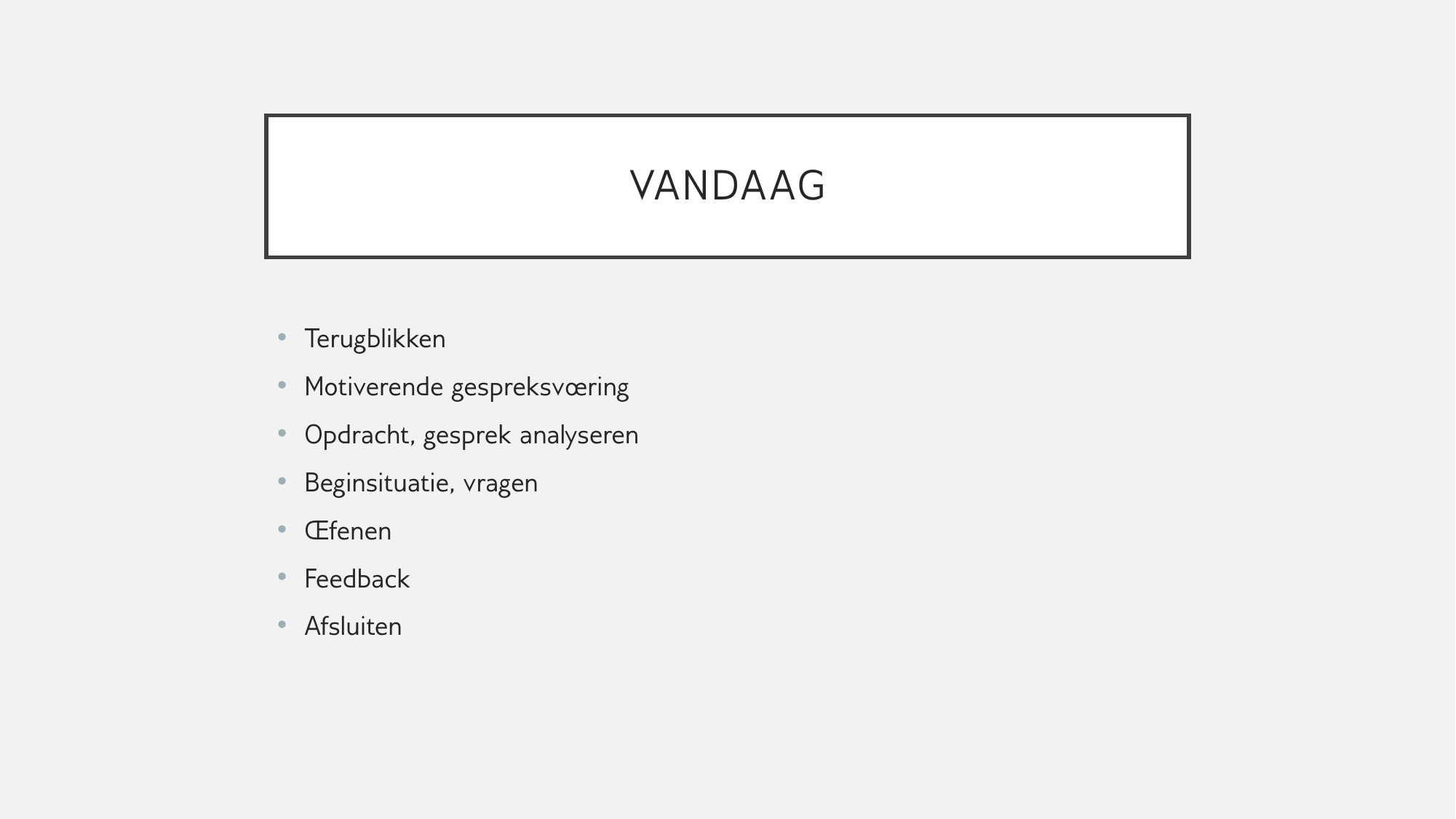

# Vandaag
Terugblikken
Motiverende gespreksvoering
Opdracht, gesprek analyseren
Beginsituatie, vragen
Oefenen
Feedback
Afsluiten